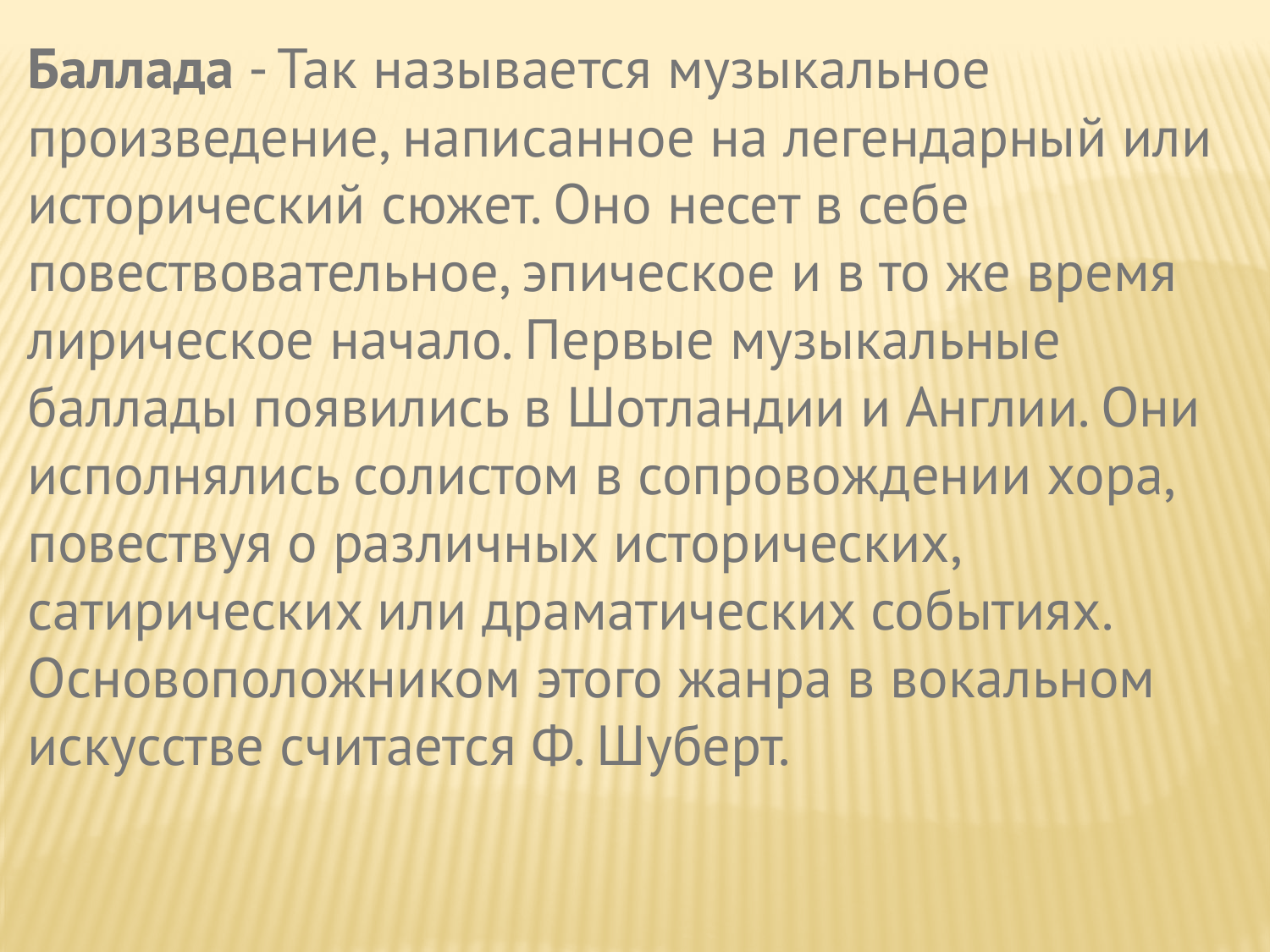

Баллада - Так называется музыкальное произведение, написанное на легендарный или исторический сюжет. Оно несет в себе повествовательное, эпическое и в то же время лирическое начало. Первые музыкальные баллады появились в Шотландии и Англии. Они исполнялись солистом в сопровождении хора, повествуя о различных исторических, сатирических или драматических событиях. Основоположником этого жанра в вокальном искусстве считается Ф. Шуберт.